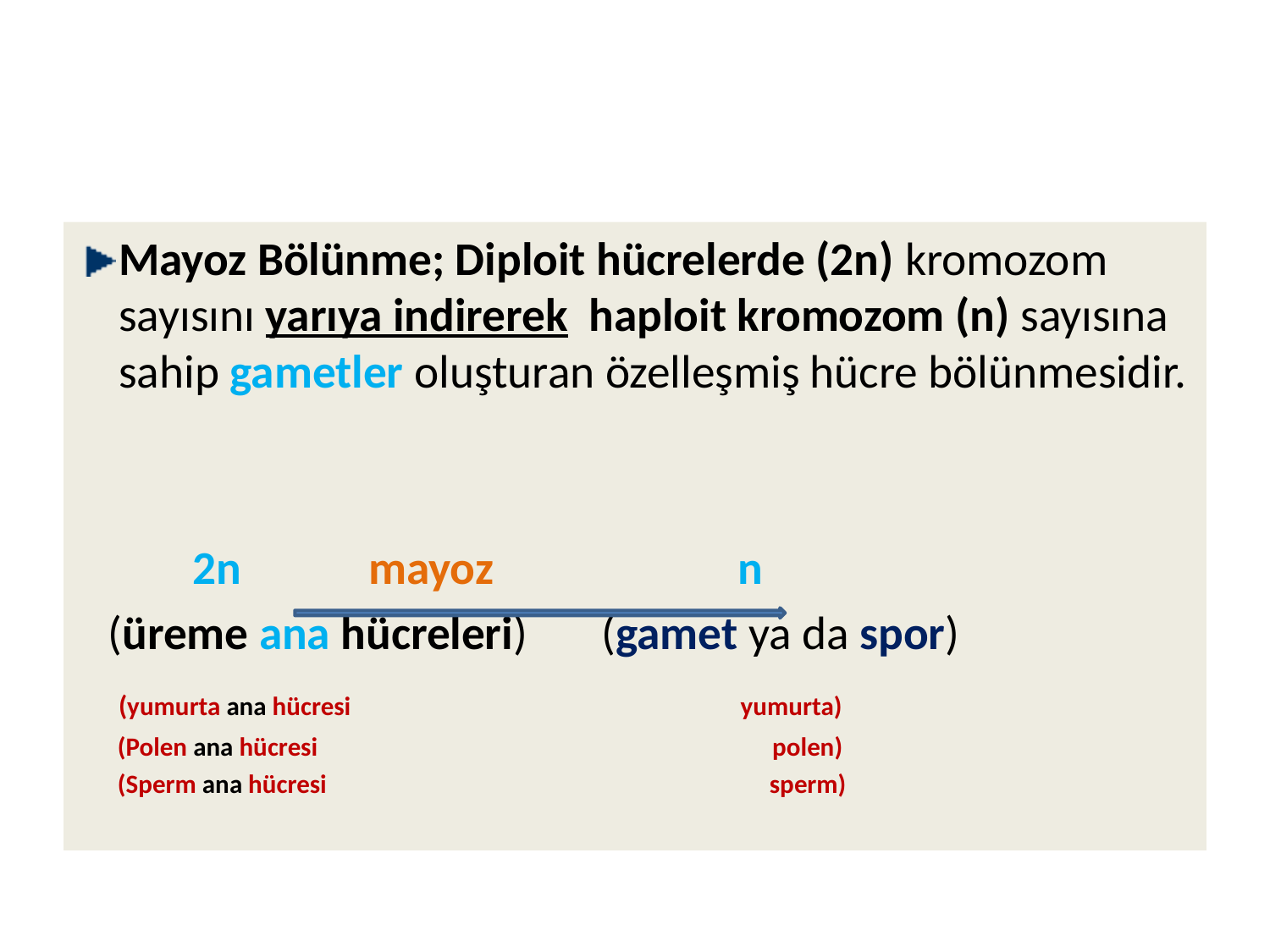

#
Mayoz Bölünme; Diploit hücrelerde (2n) kromozom sayısını yarıya indirerek  haploit kromozom (n) sayısına sahip gametler oluşturan özelleşmiş hücre bölünmesidir.

           2n            mayoz                       n
   (üreme ana hücreleri)       (gamet ya da spor)
    (yumurta ana hücresi                                                                  yumurta)
       (Polen ana hücresi                                                                             polen)
       (Sperm ana hücresi                                                                           sperm)